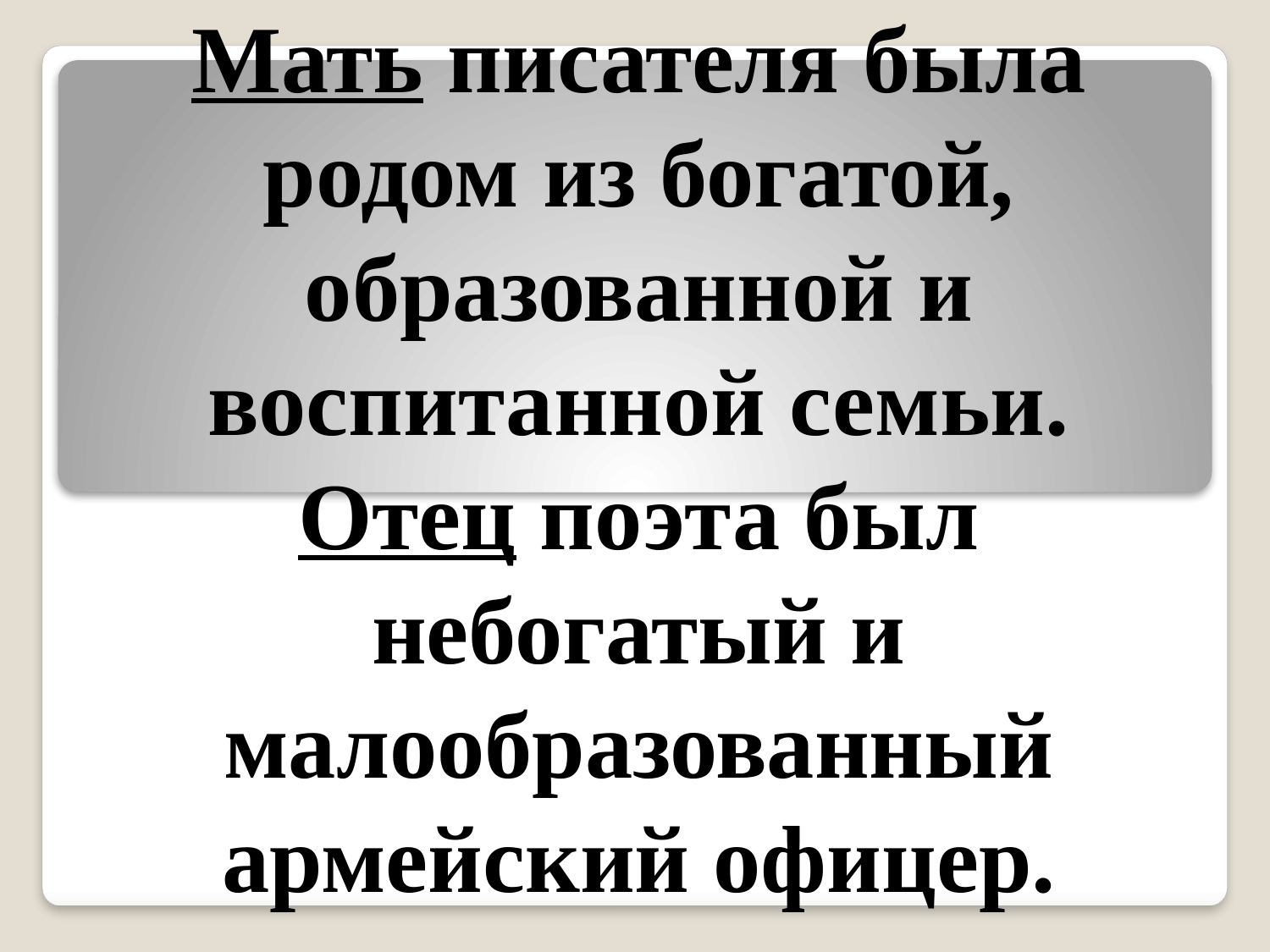

# Мать писателя была родом из богатой, образованной и воспитанной семьи. Отец поэта был небогатый и малообразованный армейский офицер.